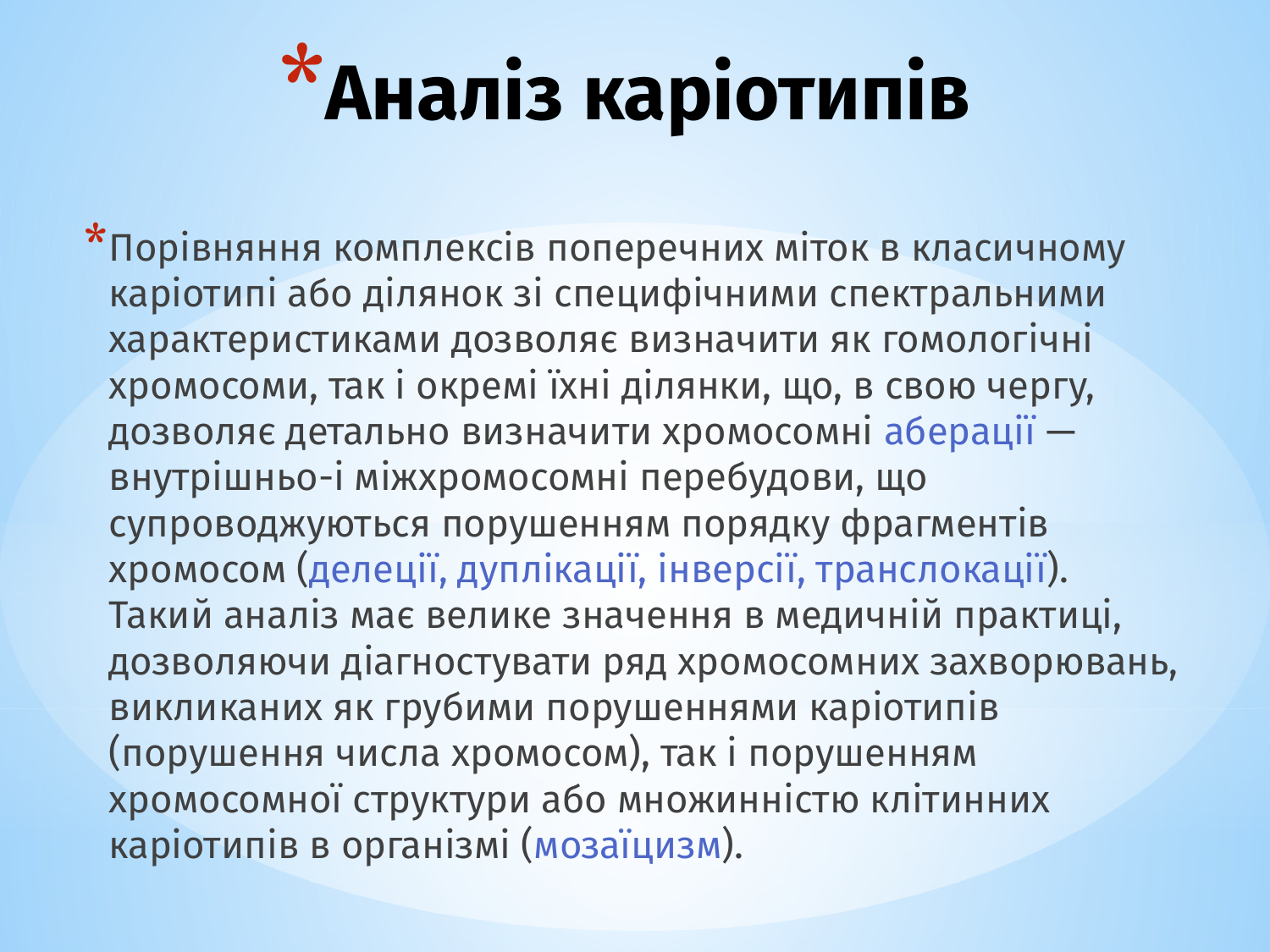

# Аналіз каріотипів
Порівняння комплексів поперечних міток в класичному каріотипі або ділянок зі специфічними спектральними характеристиками дозволяє визначити як гомологічні хромосоми, так і окремі їхні ділянки, що, в свою чергу, дозволяє детально визначити хромосомні аберації — внутрішньо-і міжхромосомні перебудови, що супроводжуються порушенням порядку фрагментів хромосом (делеції, дуплікації, інверсії, транслокації). Такий аналіз має велике значення в медичній практиці, дозволяючи діагностувати ряд хромосомних захворювань, викликаних як грубими порушеннями каріотипів (порушення числа хромосом), так і порушенням хромосомної структури або множинністю клітинних каріотипів в організмі (мозаїцизм).